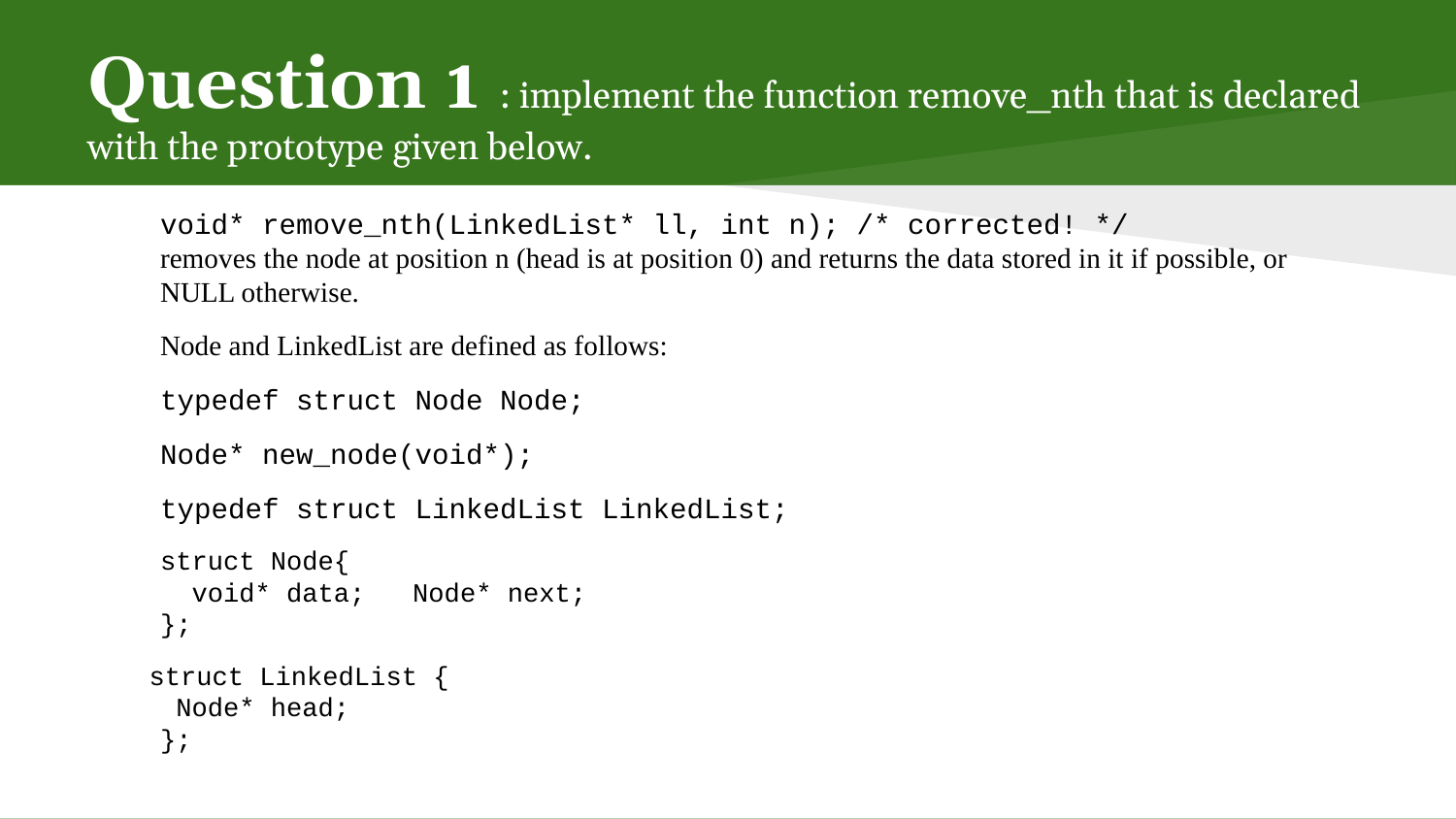

# Question 1 : implement the function remove_nth that is declared with the prototype given below.
void* remove_nth(LinkedList* ll, int n); /* corrected! */
removes the node at position n (head is at position 0) and returns the data stored in it if possible, or NULL otherwise.
Node and LinkedList are defined as follows:
typedef struct Node Node;
Node* new_node(void*);
typedef struct LinkedList LinkedList;
struct Node{
  void* data;   Node* next;
};
struct LinkedList {
 Node* head;
};